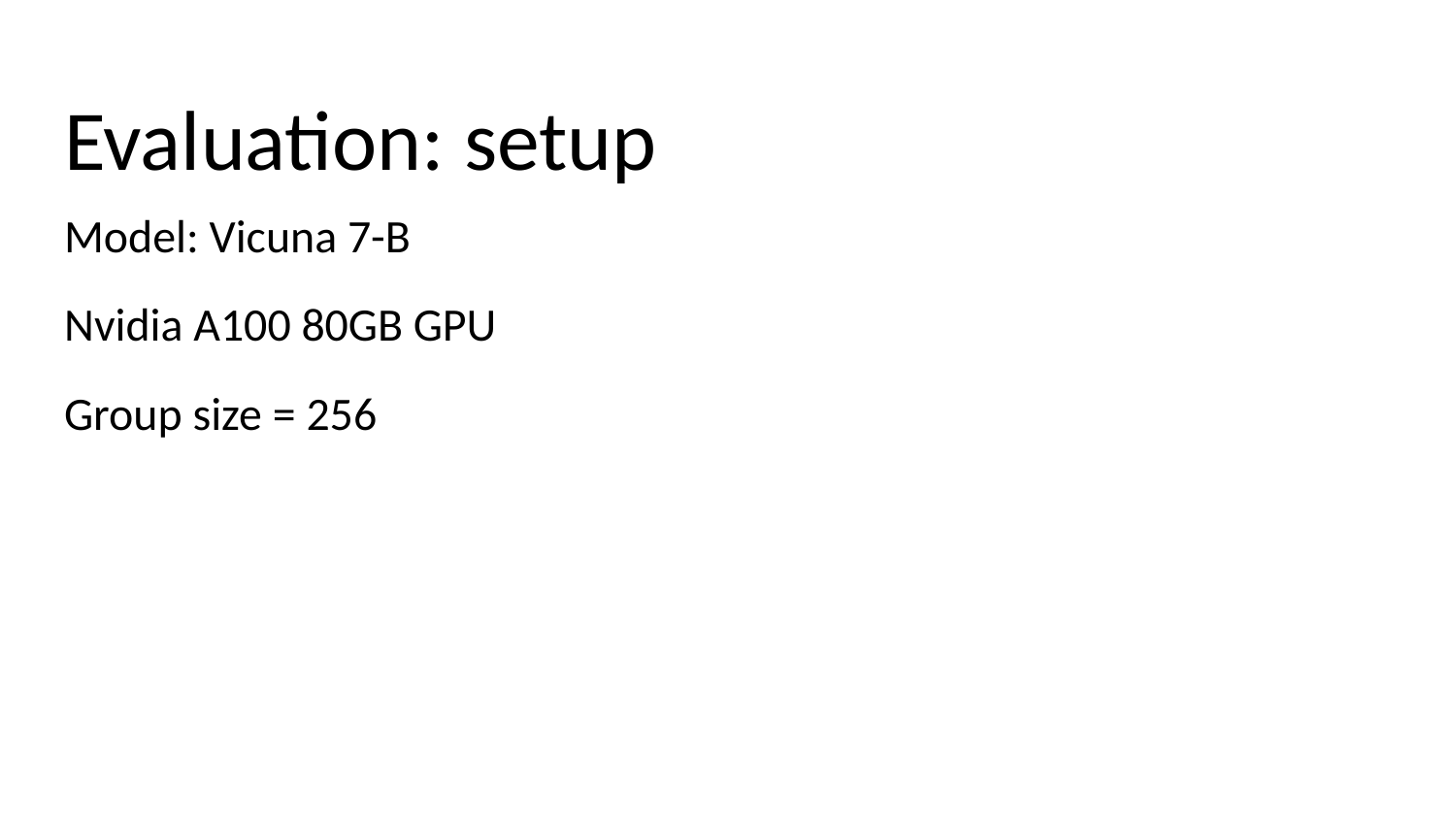

# Evaluation: setup
Model: Vicuna 7-B
Nvidia A100 80GB GPU
Group size = 256